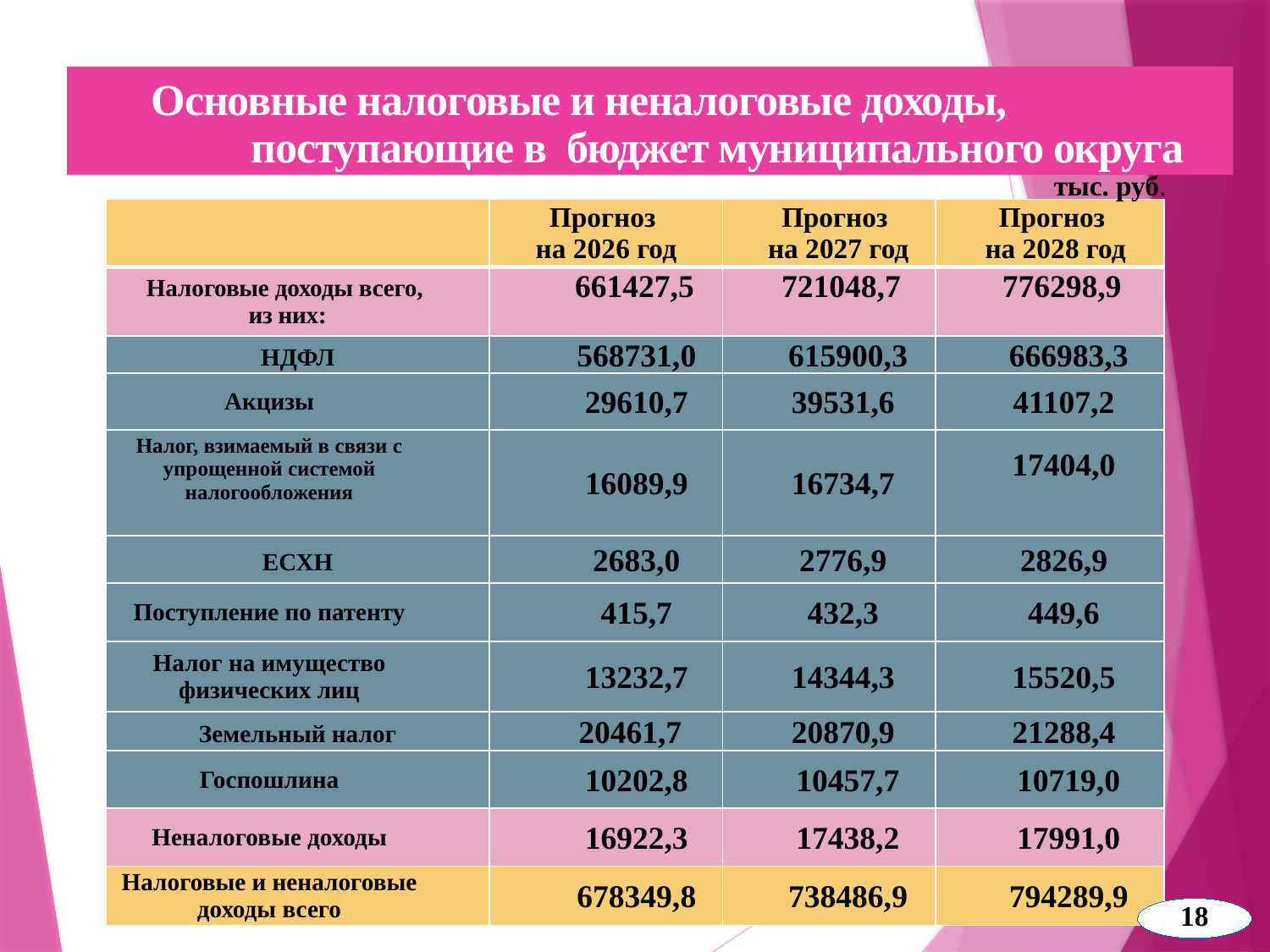

# Основные налоговые и неналоговые доходы, поступающие в  бюджет муниципального округа

тыс. руб.
|  | Прогноз на 2026 год | Прогноз на 2027 год | Прогноз на 2028 год |
| --- | --- | --- | --- |
| Налоговые доходы всего, из них: | 661427,5 | 721048,7 | 776298,9 |
| НДФЛ | 568731,0 | 615900,3 | 666983,3 |
| Акцизы | 29610,7 | 39531,6 | 41107,2 |
| Налог, взимаемый в связи с упрощенной системой налогообложения | 16089,9 | 16734,7 | 17404,0 |
| ЕСХН | 2683,0 | 2776,9 | 2826,9 |
| Поступление по патенту | 415,7 | 432,3 | 449,6 |
| Налог на имущество физических лиц | 13232,7 | 14344,3 | 15520,5 |
| Земельный налог | 20461,7 | 20870,9 | 21288,4 |
| Госпошлина | 10202,8 | 10457,7 | 10719,0 |
| Неналоговые доходы | 16922,3 | 17438,2 | 17991,0 |
| Налоговые и неналоговые доходы всего | 678349,8 | 738486,9 | 794289,9 |

18